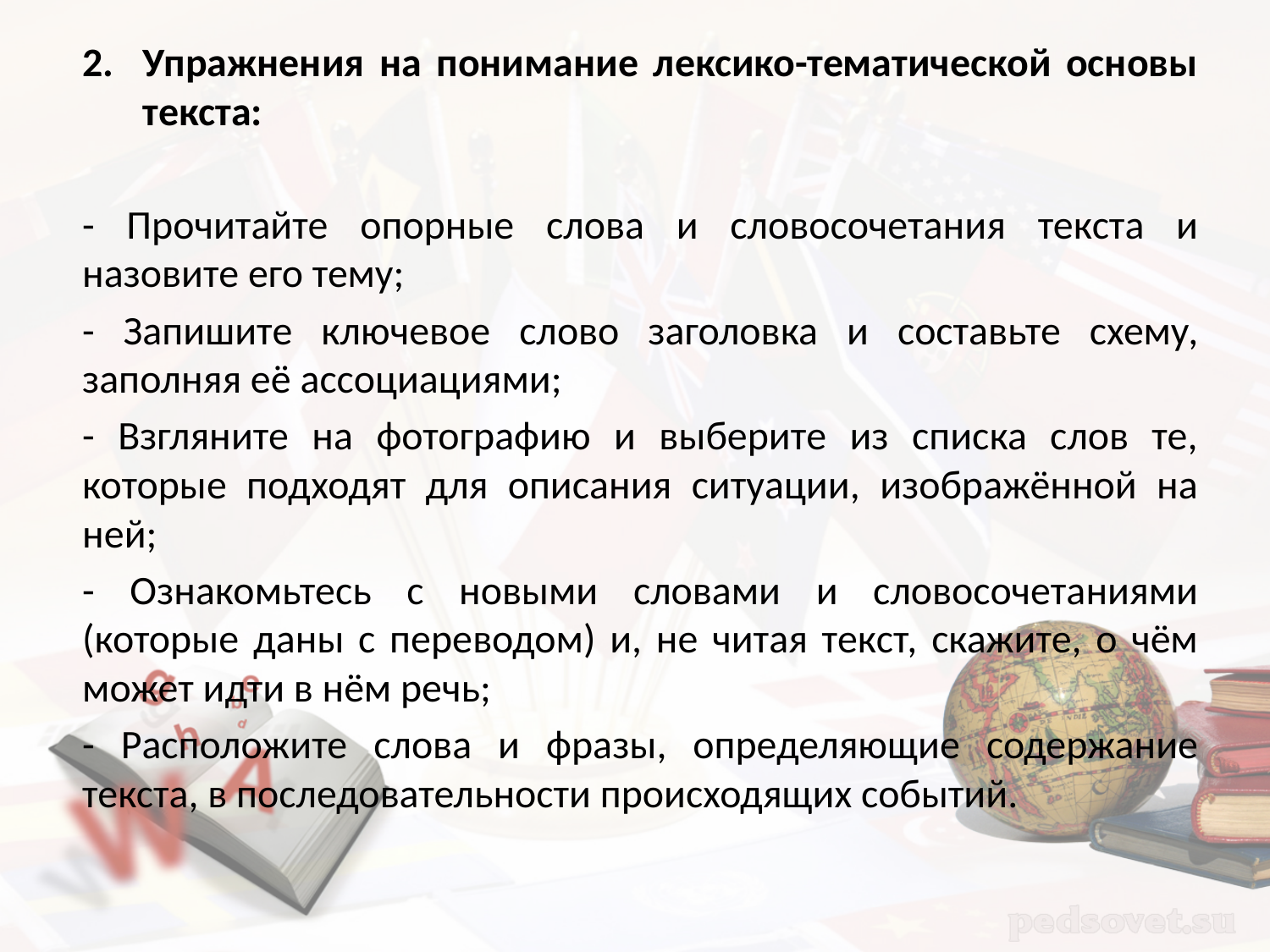

Упражнения на понимание лексико-тематической основы текста:

- Прочитайте опорные слова и словосочетания текста и назовите его тему;
- Запишите ключевое слово заголовка и составьте схему, заполняя её ассоциациями;
- Взгляните на фотографию и выберите из списка слов те, которые подходят для описания ситуации, изображённой на ней;
- Ознакомьтесь с новыми словами и словосочетаниями (которые даны с переводом) и, не читая текст, скажите, о чём может идти в нём речь;
- Расположите слова и фразы, определяющие содержание текста, в последовательности происходящих событий.